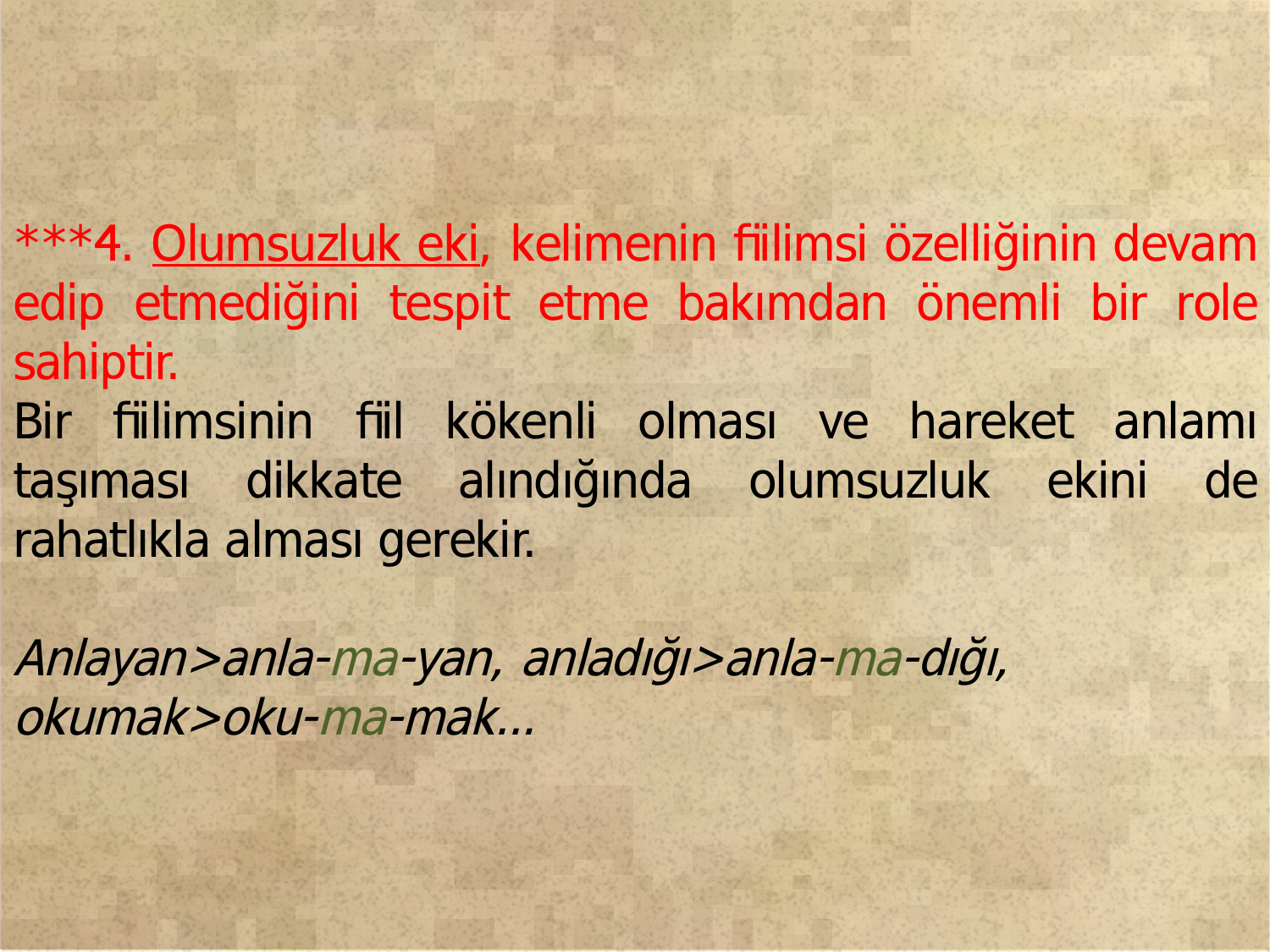

***4. Olumsuzluk eki, kelimenin fiilimsi özelliğinin devam edip etmediğini tespit etme bakımdan önemli bir role sahiptir.
Bir fiilimsinin fiil kökenli olması ve hareket anlamı taşıması dikkate alındığında olumsuzluk ekini de rahatlıkla alması gerekir.

Anlayan>anla-ma-yan, anladığı>anla-ma-dığı, okumak>oku-ma-mak…